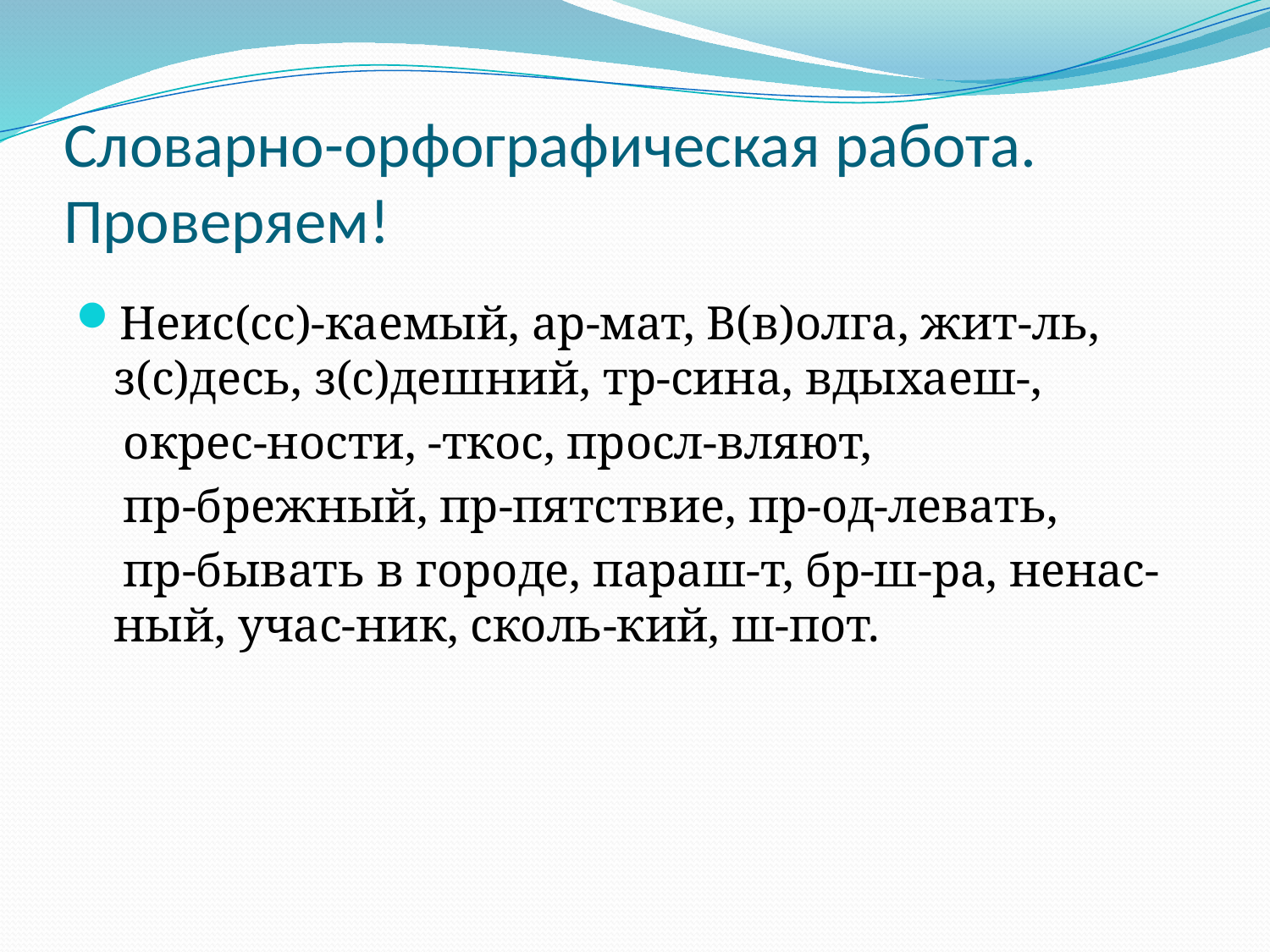

# Словарно-орфографическая работа. Проверяем!
Неис(сс)-каемый, ар-мат, В(в)олга, жит-ль, з(с)десь, з(с)дешний, тр-сина, вдыхаеш-,
    окрес-ности, -ткос, просл-вляют,
    пр-брежный, пр-пятствие, пр-од-левать,
    пр-бывать в городе, параш-т, бр-ш-ра, ненас-ный, учас-ник, сколь-кий, ш-пот.